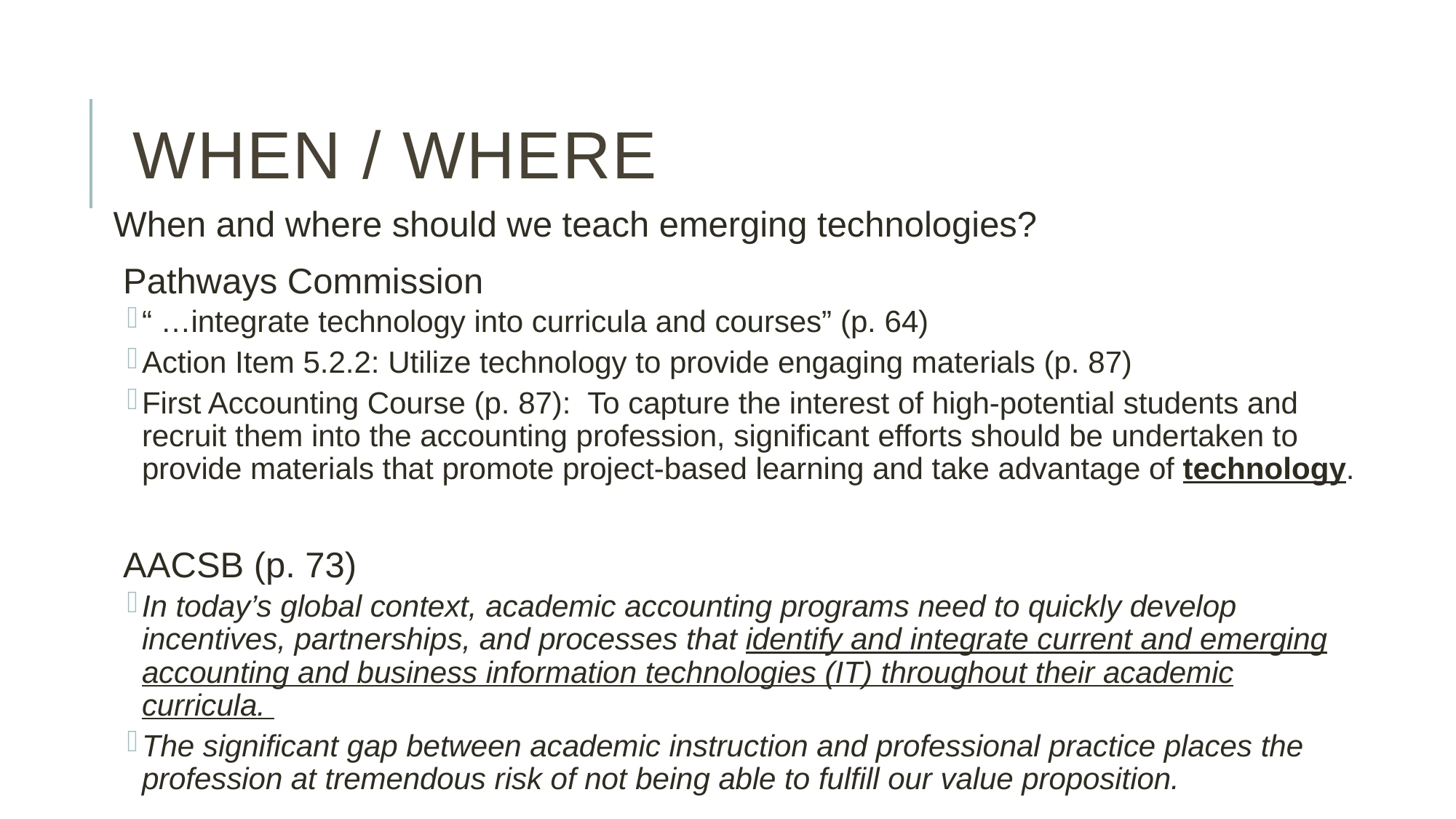

# WHEN / WHERE
When and where should we teach emerging technologies?
Pathways Commission
“ …integrate technology into curricula and courses” (p. 64)
Action Item 5.2.2: Utilize technology to provide engaging materials (p. 87)
First Accounting Course (p. 87):  To capture the interest of high-potential students and recruit them into the accounting profession, significant efforts should be undertaken to provide materials that promote project-based learning and take advantage of technology.

AACSB (p. 73)
In today’s global context, academic accounting programs need to quickly develop incentives, partnerships, and processes that identify and integrate current and emerging accounting and business information technologies (IT) throughout their academic curricula.
The significant gap between academic instruction and professional practice places the profession at tremendous risk of not being able to fulfill our value proposition.